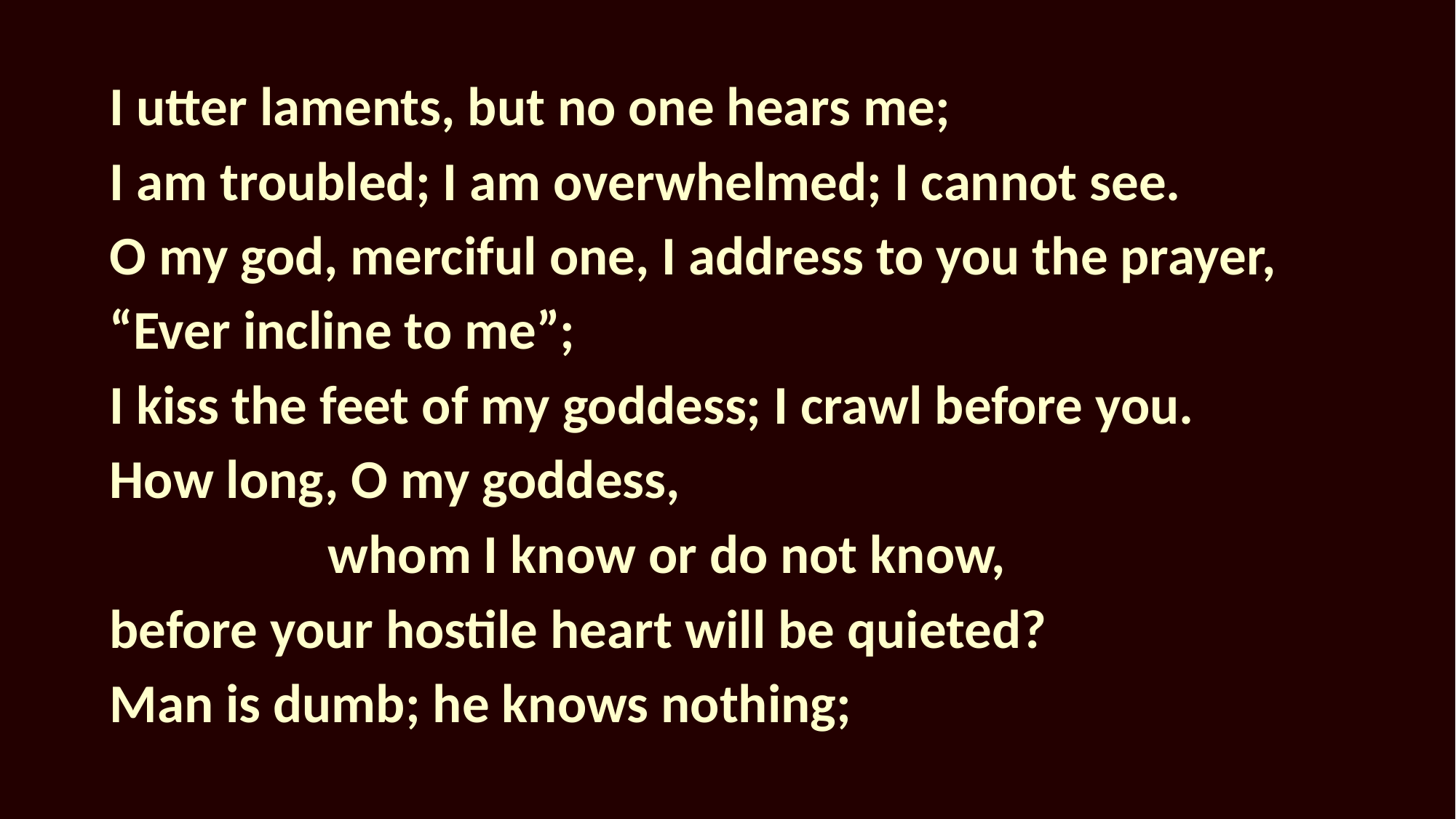

I utter laments, but no one hears me;
I am troubled; I am overwhelmed; I cannot see.
O my god, merciful one, I address to you the prayer,
“Ever incline to me”;
I kiss the feet of my goddess; I crawl before you.
How long, O my goddess,
		whom I know or do not know,
before your hostile heart will be quieted?
Man is dumb; he knows nothing;